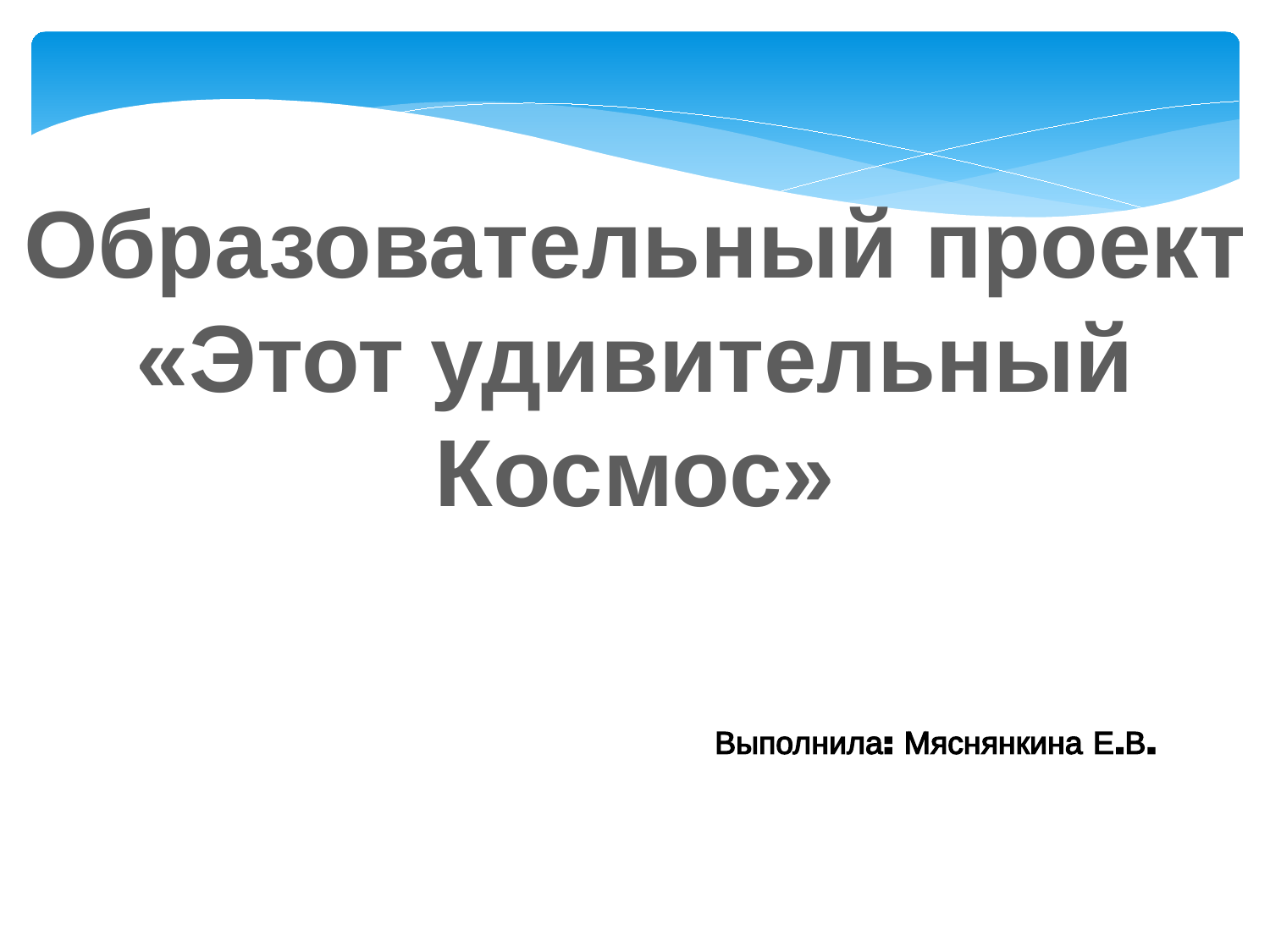

Образовательный проект
«Этот удивительный
Космос»
Выполнила: Мяснянкина Е.В.